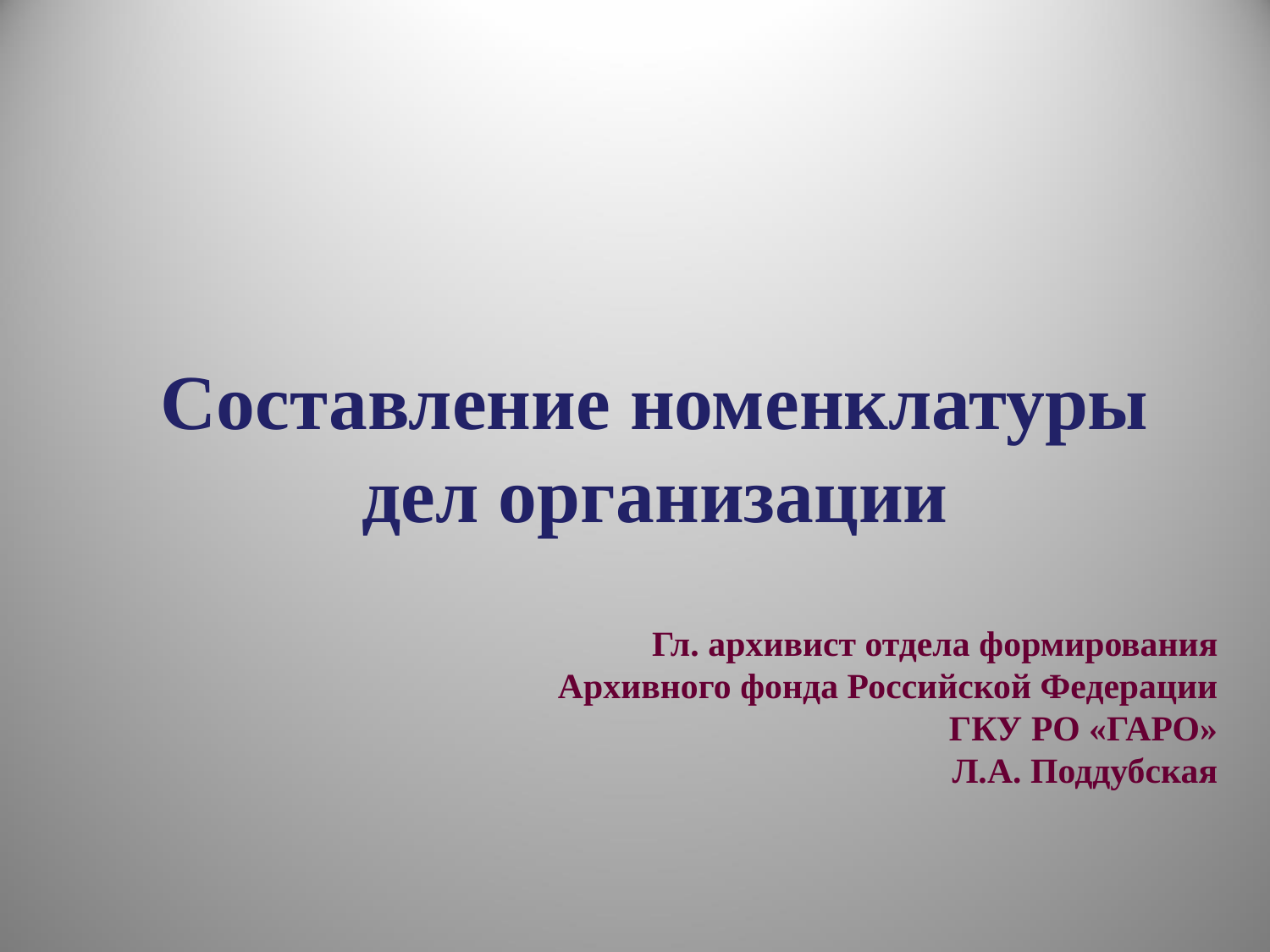

Составление номенклатуры дел организации
Гл. архивист отдела формирования
Архивного фонда Российской Федерации
ГКУ РО «ГАРО»
Л.А. Поддубская